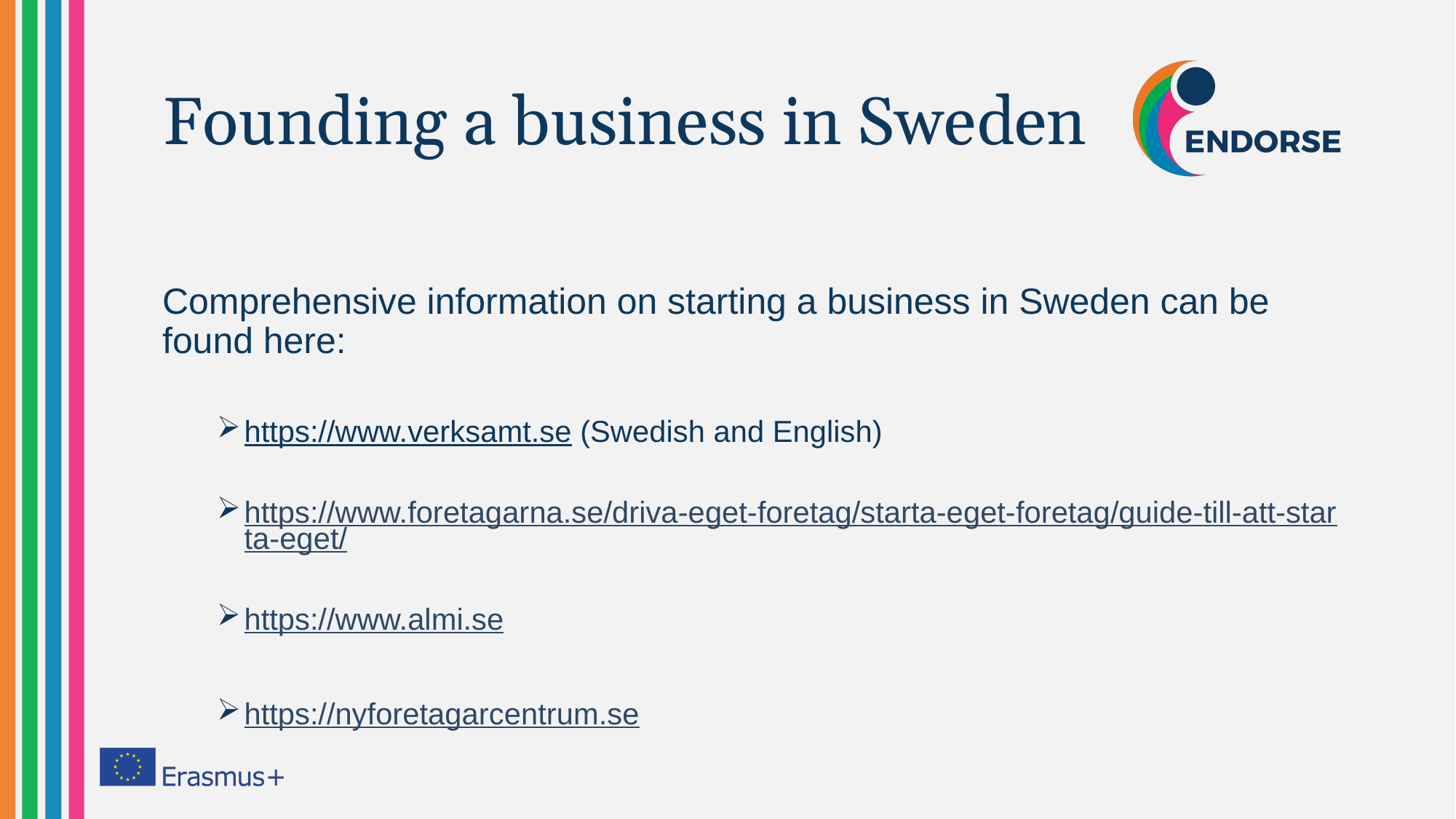

# Founding a business in Sweden

Comprehensive information on starting a business in Sweden can be found here:

https://www.verksamt.se (Swedish and English)

https://www.foretagarna.se/driva-eget-foretag/starta-eget-foretag/guide-till-att-starta-eget/

https://www.almi.se

https://nyforetagarcentrum.se